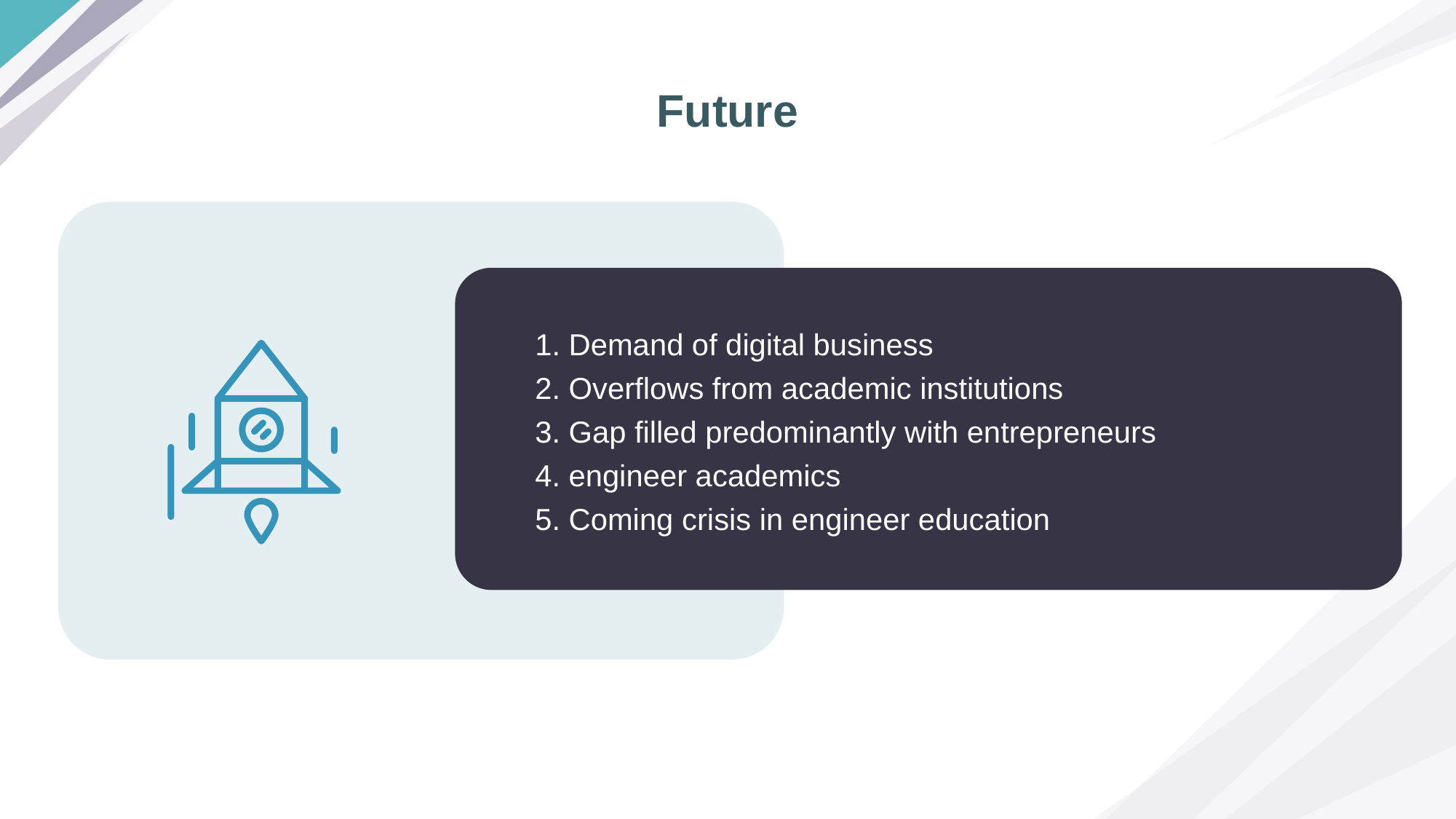

# Future

1. Demand of digital business
2. Overflows from academic institutions
3. Gap filled predominantly with entrepreneurs
4. engineer academics
5. Coming crisis in engineer education